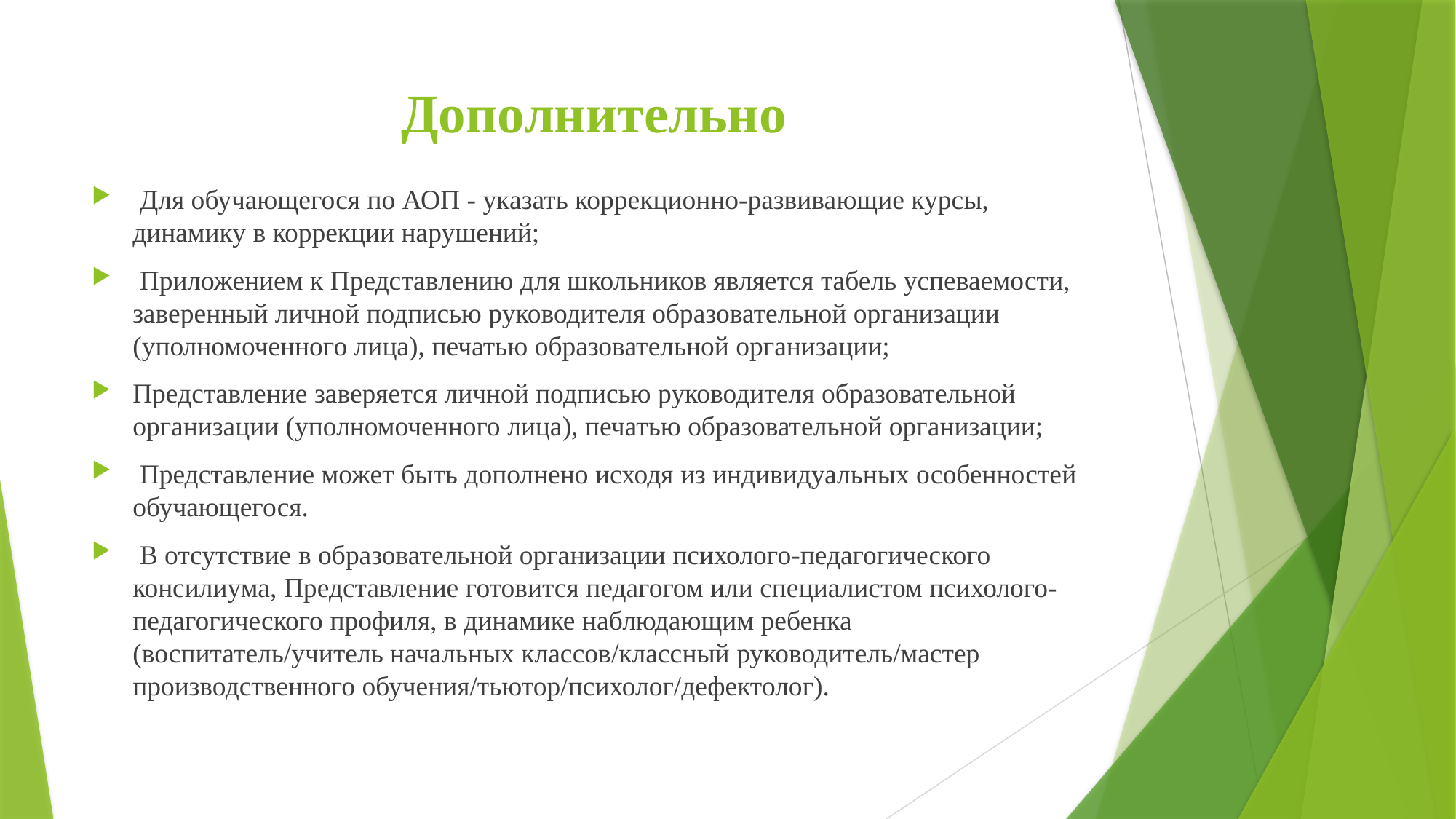

# Дополнительно
 Для обучающегося по АОП - указать коррекционно-развивающие курсы, динамику в коррекции нарушений;
 Приложением к Представлению для школьников является табель успеваемости, заверенный личной подписью руководителя образовательной организации (уполномоченного лица), печатью образовательной организации;
Представление заверяется личной подписью руководителя образовательной организации (уполномоченного лица), печатью образовательной организации;
 Представление может быть дополнено исходя из индивидуальных особенностей обучающегося.
 В отсутствие в образовательной организации психолого-педагогического консилиума, Представление готовится педагогом или специалистом психолого-педагогического профиля, в динамике наблюдающим ребенка (воспитатель/учитель начальных классов/классный руководитель/мастер производственного обучения/тьютор/психолог/дефектолог).